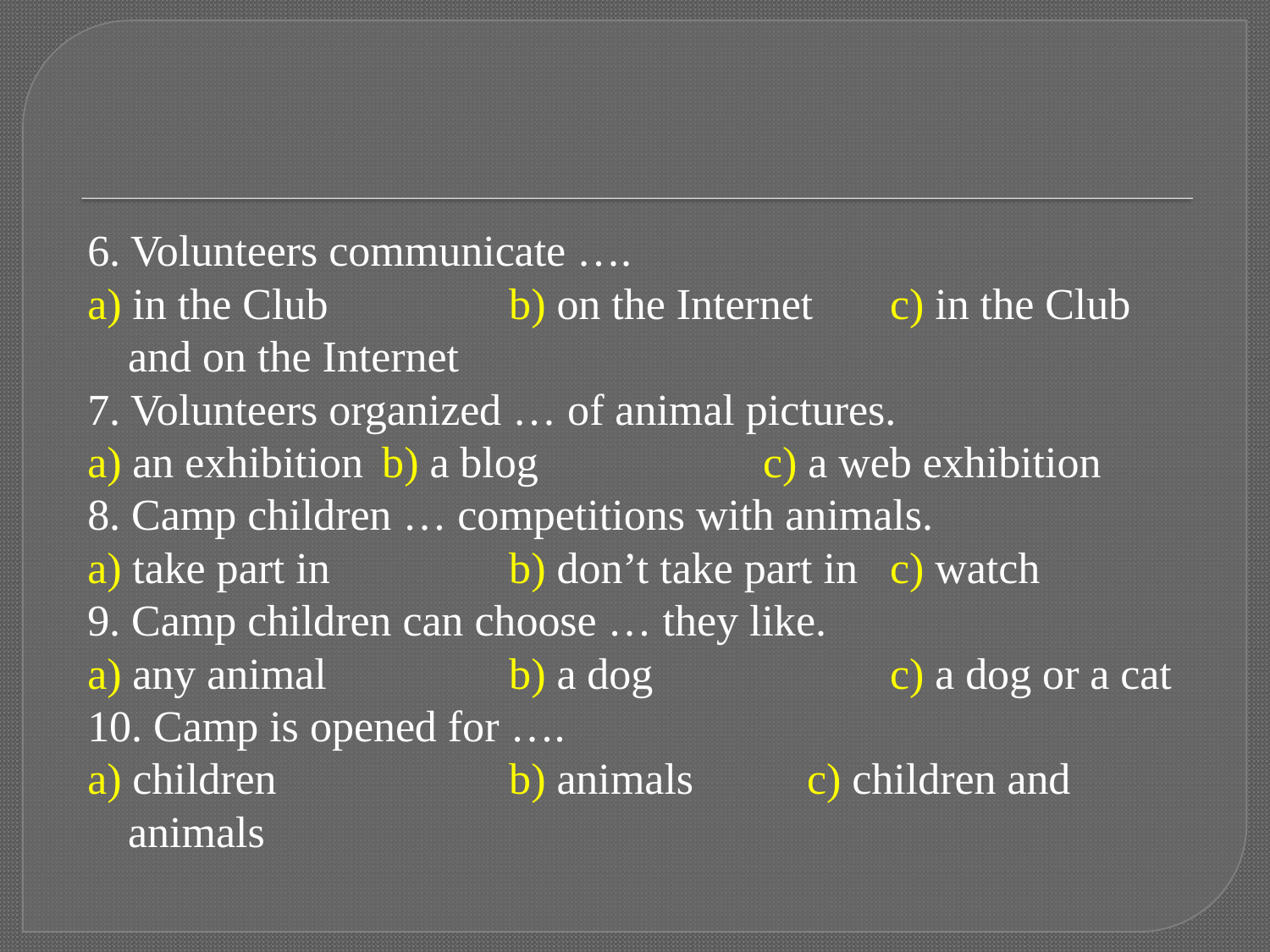

6. Volunteers communicate ….
a) in the Club		b) on the Internet	c) in the Club and on the Internet
7. Volunteers organized … of animal pictures.
a) an exhibition	b) a blog		c) a web exhibition
8. Camp children … competitions with animals.
a) take part in		b) don’t take part in	c) watch
9. Camp children can choose … they like.
a) any animal		b) a dog		c) a dog or a cat
10. Camp is opened for ….
a) children	  	b) animals	    c) children and animals